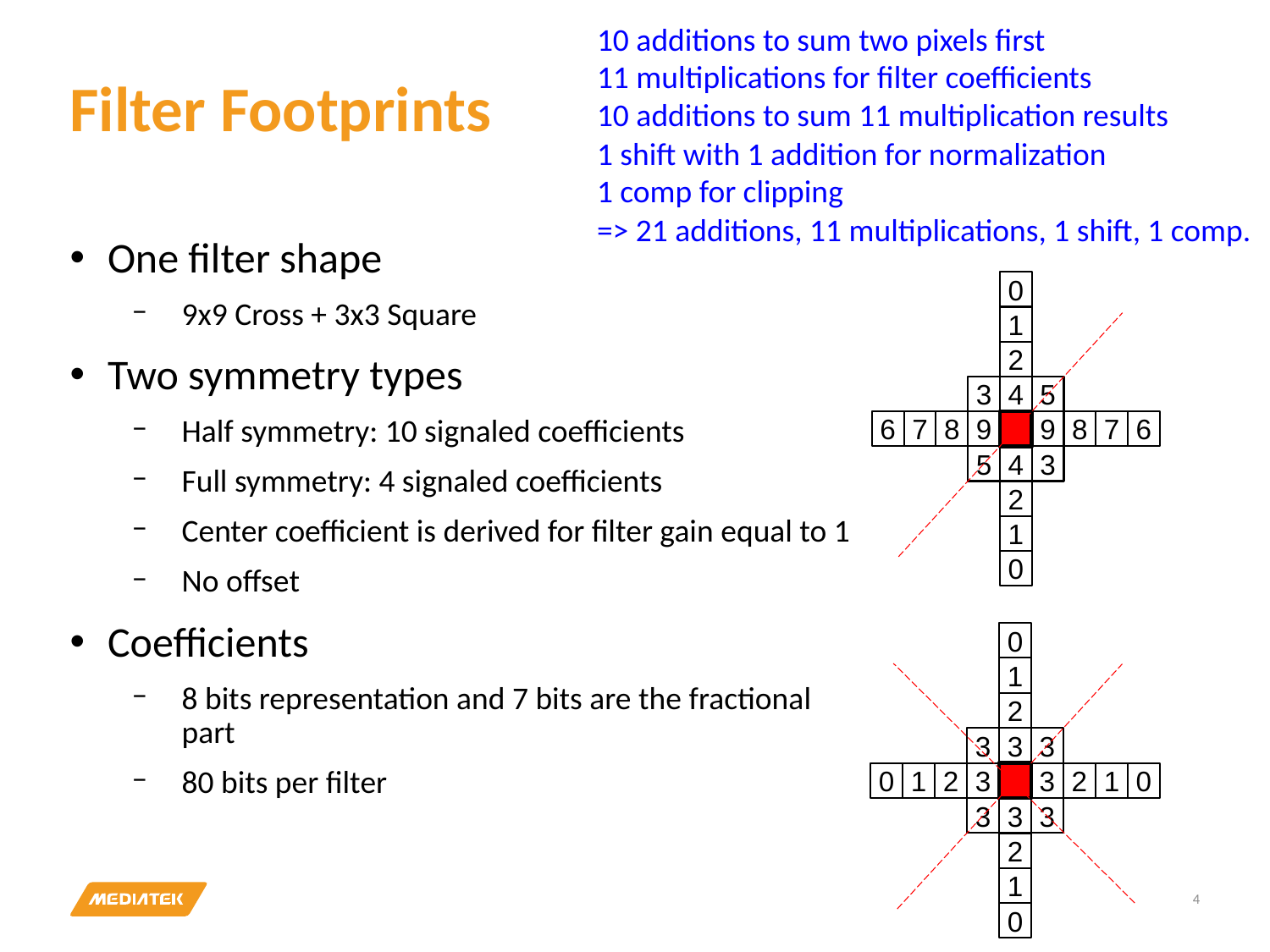

10 additions to sum two pixels first
11 multiplications for filter coefficients
10 additions to sum 11 multiplication results
1 shift with 1 addition for normalization
1 comp for clipping
=> 21 additions, 11 multiplications, 1 shift, 1 comp.
# Filter Footprints
One filter shape
9x9 Cross + 3x3 Square
Two symmetry types
Half symmetry: 10 signaled coefficients
Full symmetry: 4 signaled coefficients
Center coefficient is derived for filter gain equal to 1
No offset
Coefficients
8 bits representation and 7 bits are the fractional
part
80 bits per filter
0
1
2
3

4
5
6
7
8

9

9
8
7
6
5
4

3
2
1
0
0
1
2
3

3
3
0
1
2

3

3
2
1
0
3
3

3
2
1
0

4